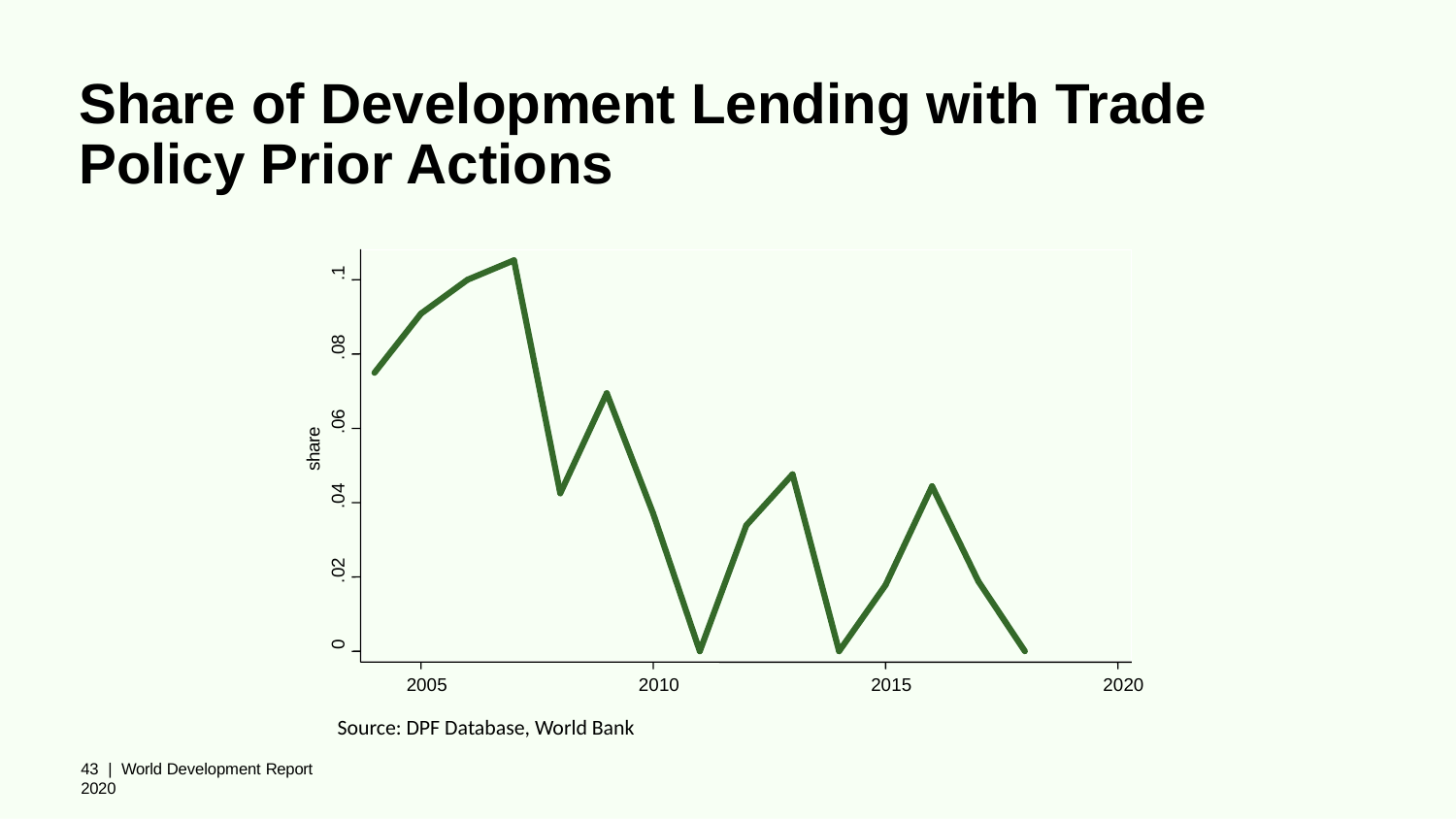

# Share of Development Lending with Trade Policy Prior Actions

1

.

8
0
.

6
0
.
e
r

a
h
s
4
0
.

2
0
.

0

2005
2010
2015
2020
Source: DPF Database, World Bank
43  |  World Development Report 2020